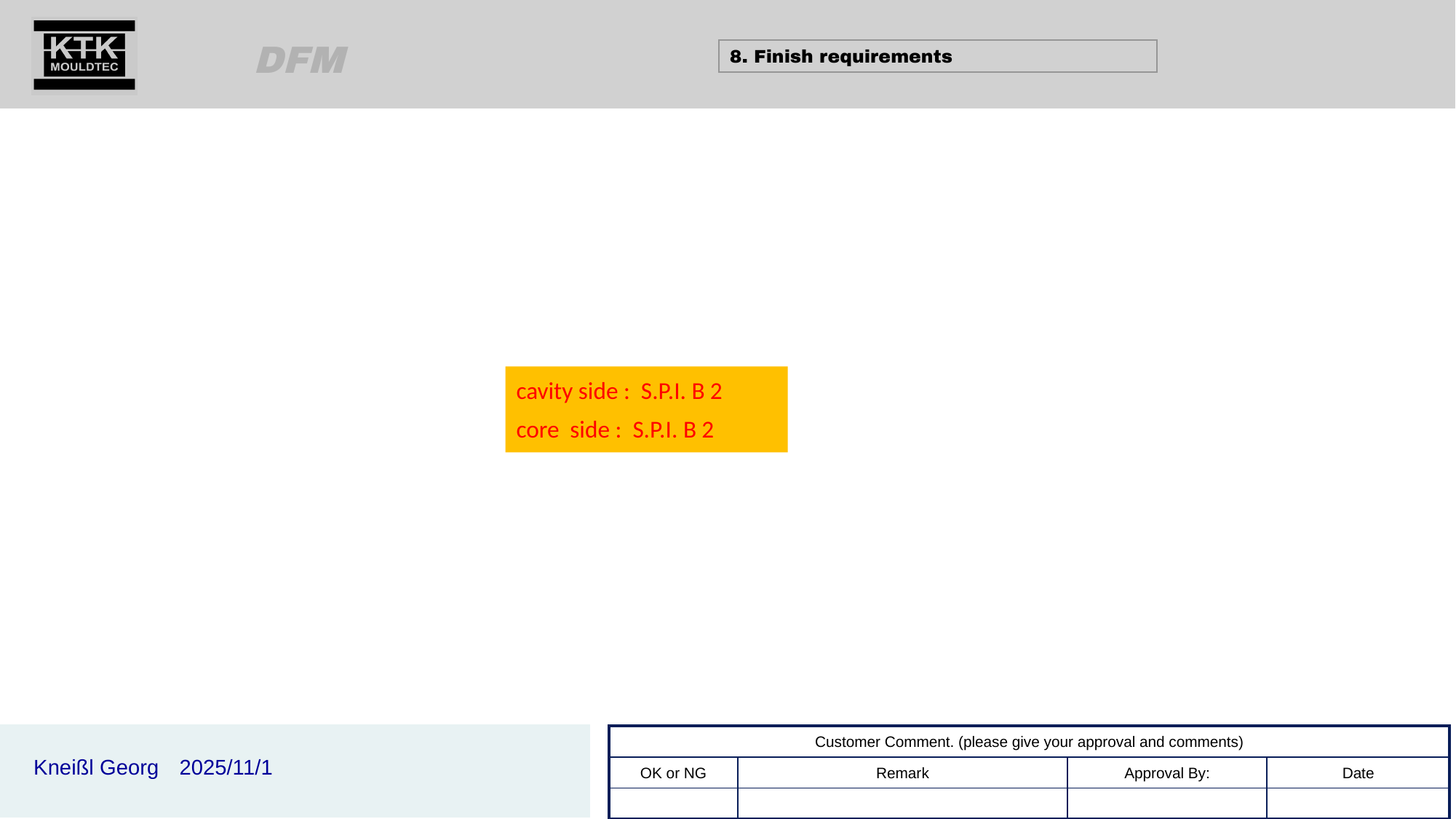

8. Finish requirements
cavity side :  S.P.I. B 2
core  side :  S.P.I. B 2
2025/11/1